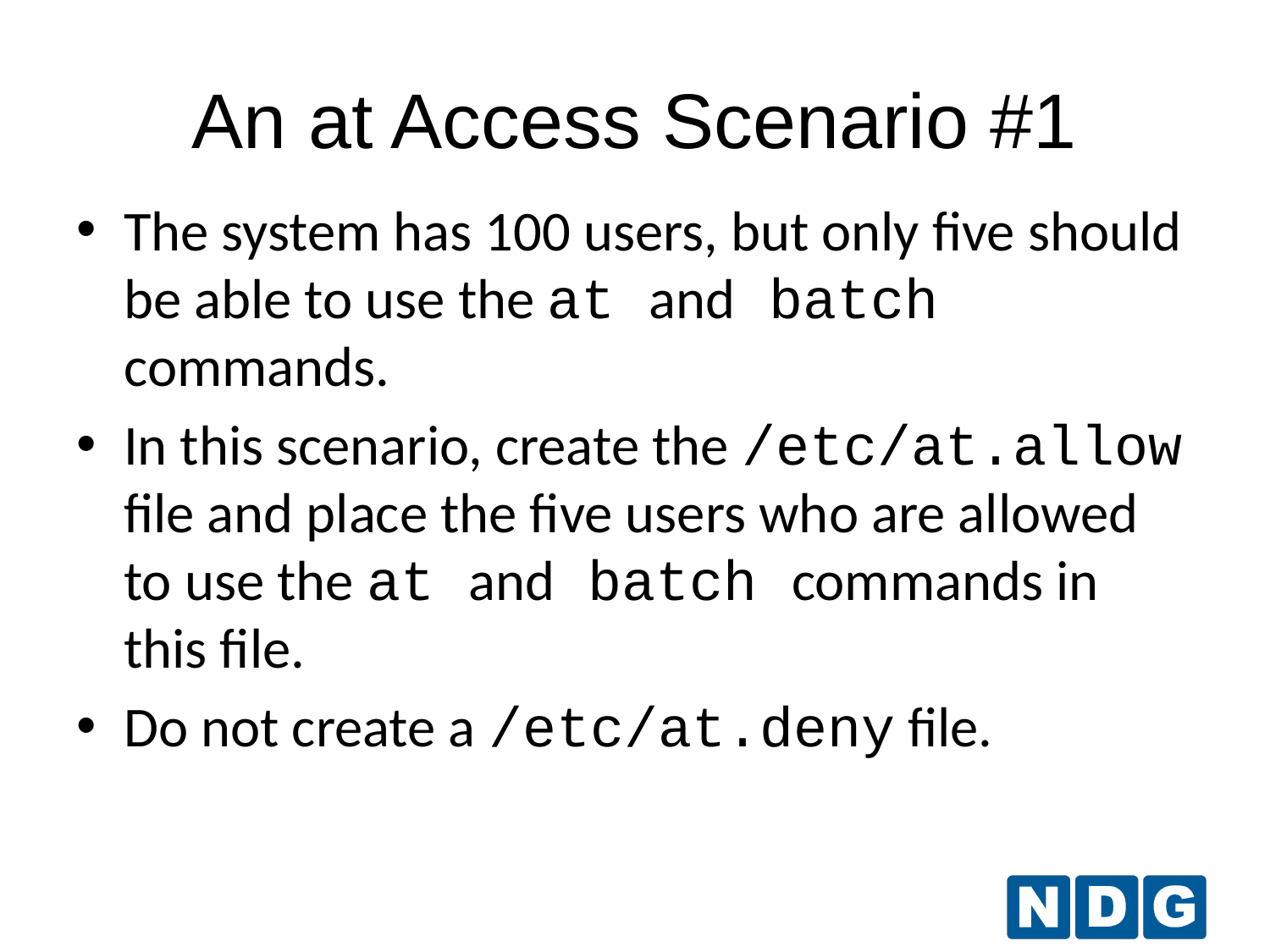

An at Access Scenario #1
The system has 100 users, but only five should be able to use the at and batch commands.
In this scenario, create the /etc/at.allow file and place the five users who are allowed to use the at and batch commands in this file.
Do not create a /etc/at.deny file.